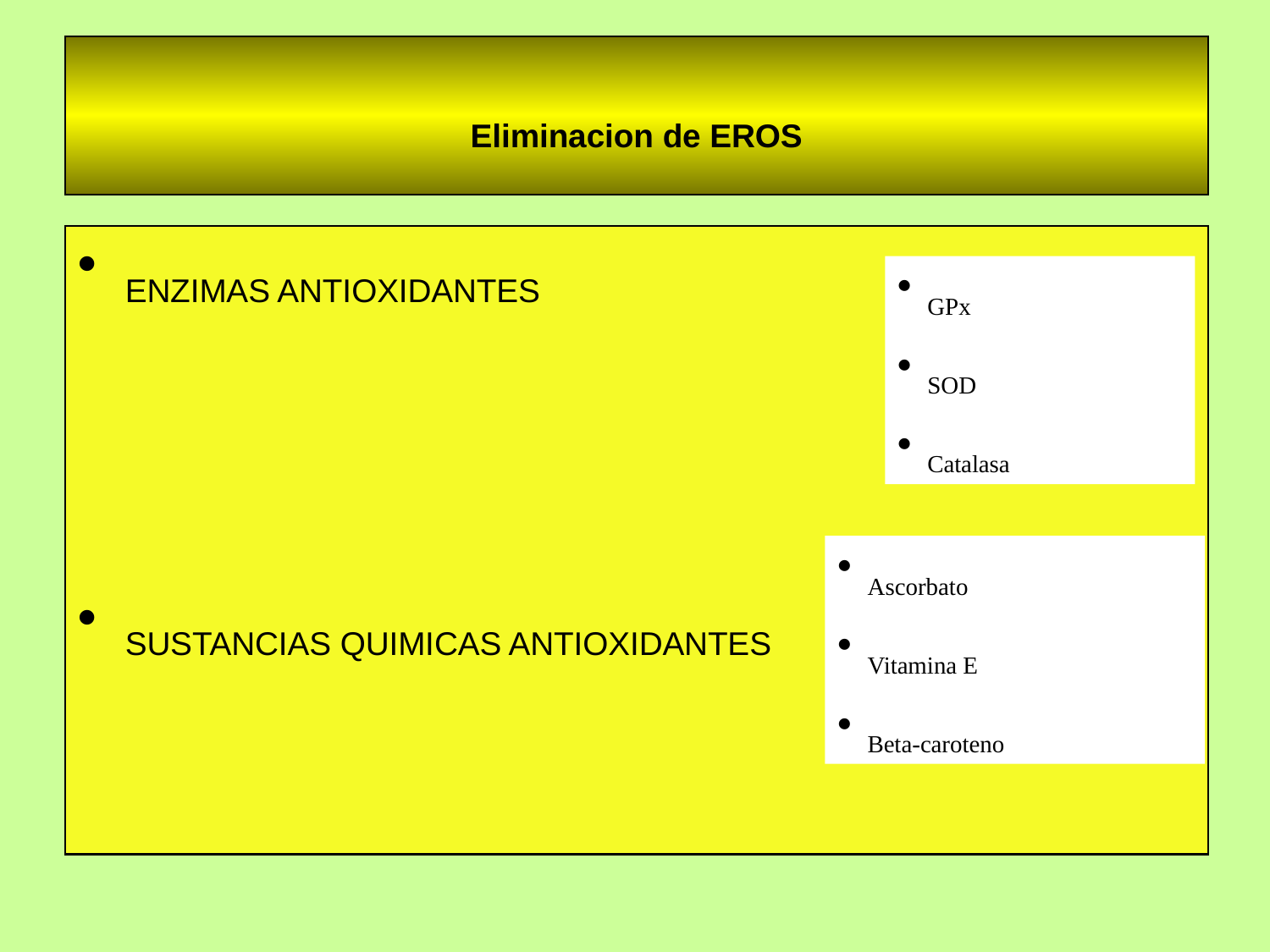

Eliminacion de EROS
ENZIMAS ANTIOXIDANTES

SUSTANCIAS QUIMICAS ANTIOXIDANTES
GPx
SOD
Catalasa
Ascorbato
Vitamina E
Beta-caroteno